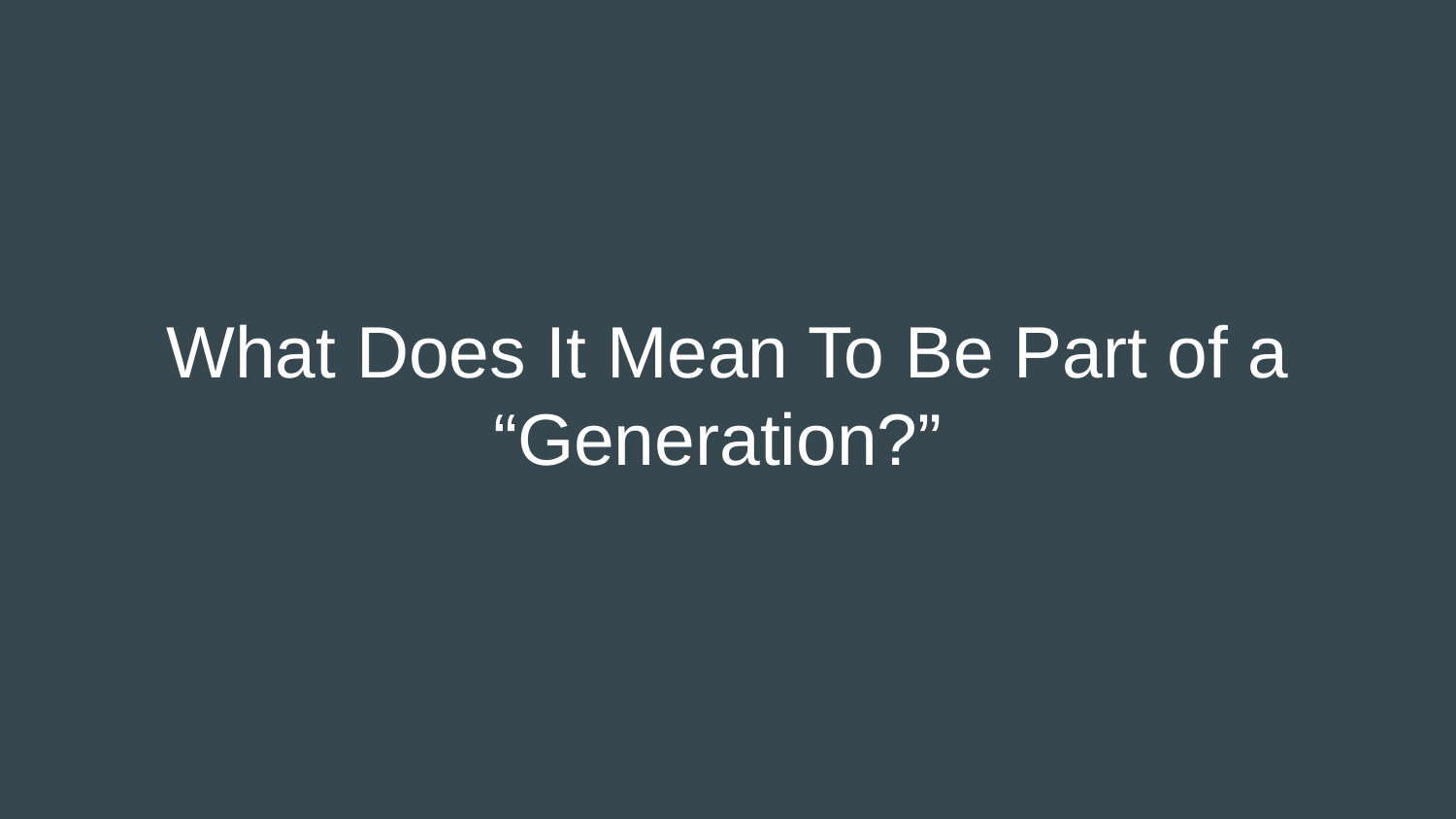

# What Does It Mean To Be Part of a “Generation?”